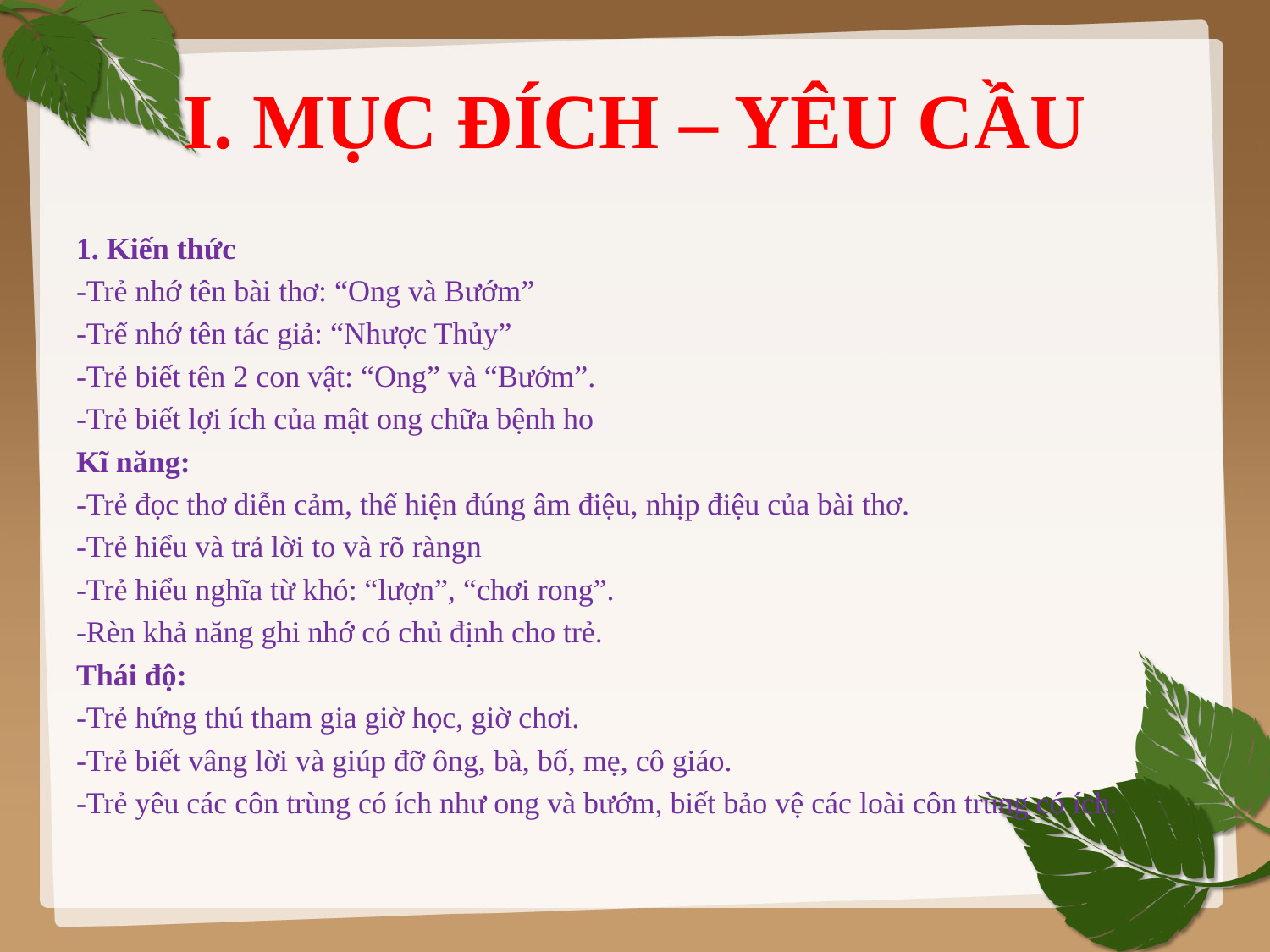

# I. MỤC ĐÍCH – YÊU CẦU
1. Kiến thức
-Trẻ nhớ tên bài thơ: “Ong và Bướm”
-Trể nhớ tên tác giả: “Nhược Thủy”
-Trẻ biết tên 2 con vật: “Ong” và “Bướm”.
-Trẻ biết lợi ích của mật ong chữa bệnh ho
Kĩ năng:
-Trẻ đọc thơ diễn cảm, thể hiện đúng âm điệu, nhịp điệu của bài thơ.
-Trẻ hiểu và trả lời to và rõ ràngn
-Trẻ hiểu nghĩa từ khó: “lượn”, “chơi rong”.
-Rèn khả năng ghi nhớ có chủ định cho trẻ.
Thái độ:
-Trẻ hứng thú tham gia giờ học, giờ chơi.
-Trẻ biết vâng lời và giúp đỡ ông, bà, bố, mẹ, cô giáo.
-Trẻ yêu các côn trùng có ích như ong và bướm, biết bảo vệ các loài côn trùng có ích.